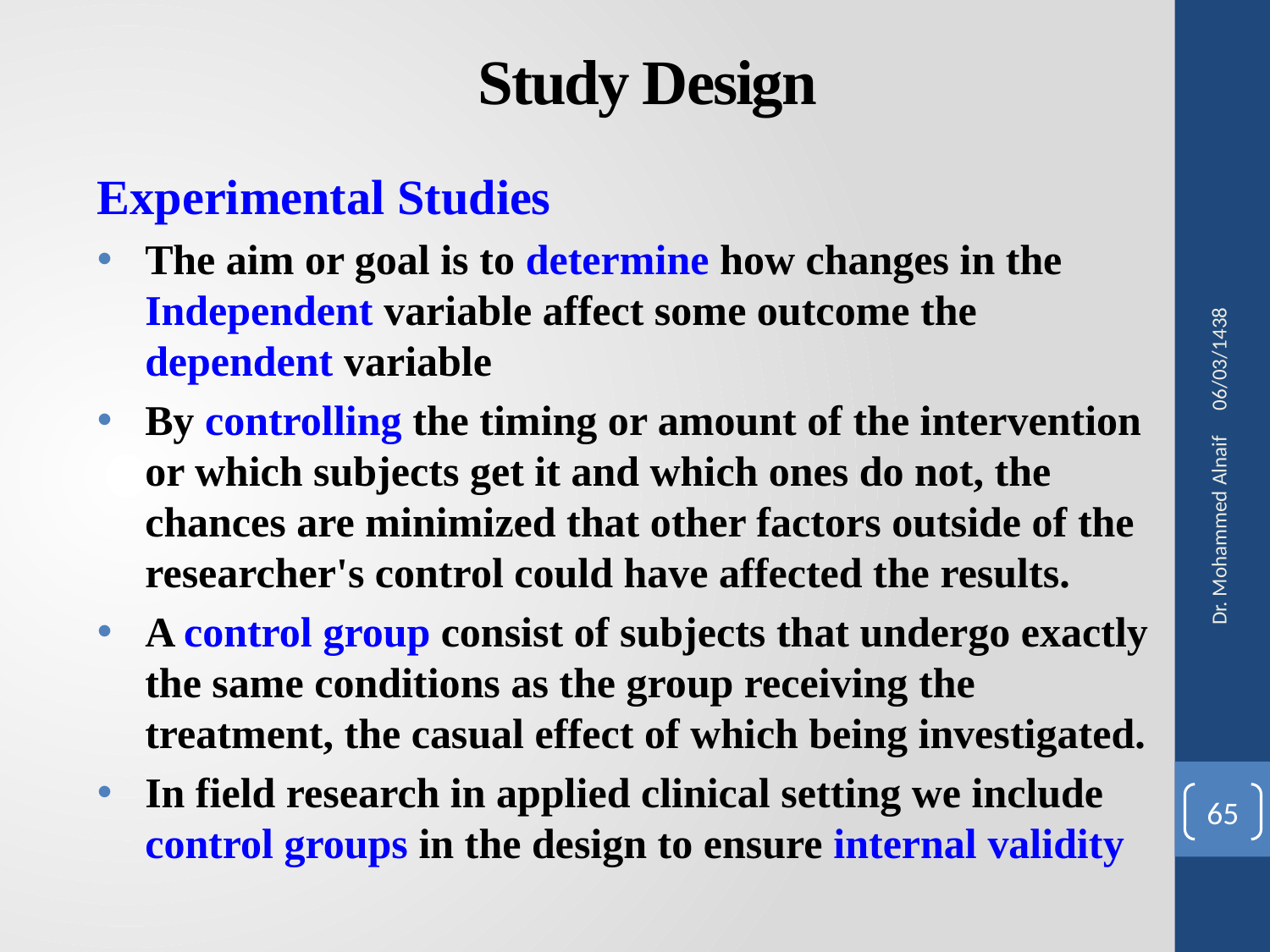

# Study Design
Experimental Studies
The aim or goal is to determine how changes in the Independent variable affect some outcome the dependent variable
By controlling the timing or amount of the intervention or which subjects get it and which ones do not, the chances are minimized that other factors outside of the researcher's control could have affected the results.
A control group consist of subjects that undergo exactly the same conditions as the group receiving the treatment, the casual effect of which being investigated.
In field research in applied clinical setting we include control groups in the design to ensure internal validity
06/03/1438
Dr. Mohammed Alnaif
65